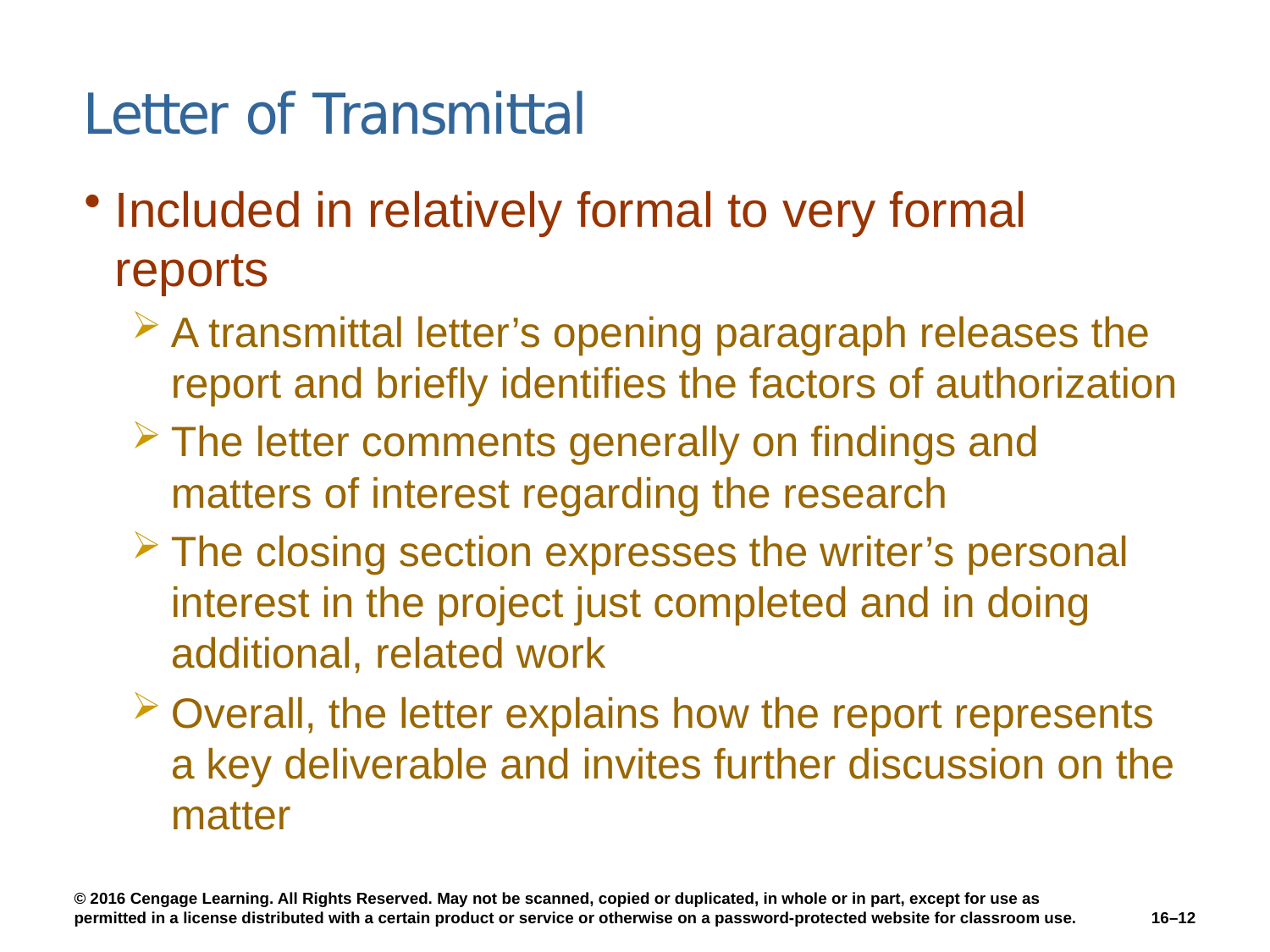

# Letter of Transmittal
Included in relatively formal to very formal reports
A transmittal letter’s opening paragraph releases the report and briefly identifies the factors of authorization
The letter comments generally on findings and matters of interest regarding the research
The closing section expresses the writer’s personal interest in the project just completed and in doing additional, related work
Overall, the letter explains how the report represents a key deliverable and invites further discussion on the matter
16–12
© 2016 Cengage Learning. All Rights Reserved. May not be scanned, copied or duplicated, in whole or in part, except for use as permitted in a license distributed with a certain product or service or otherwise on a password-protected website for classroom use.